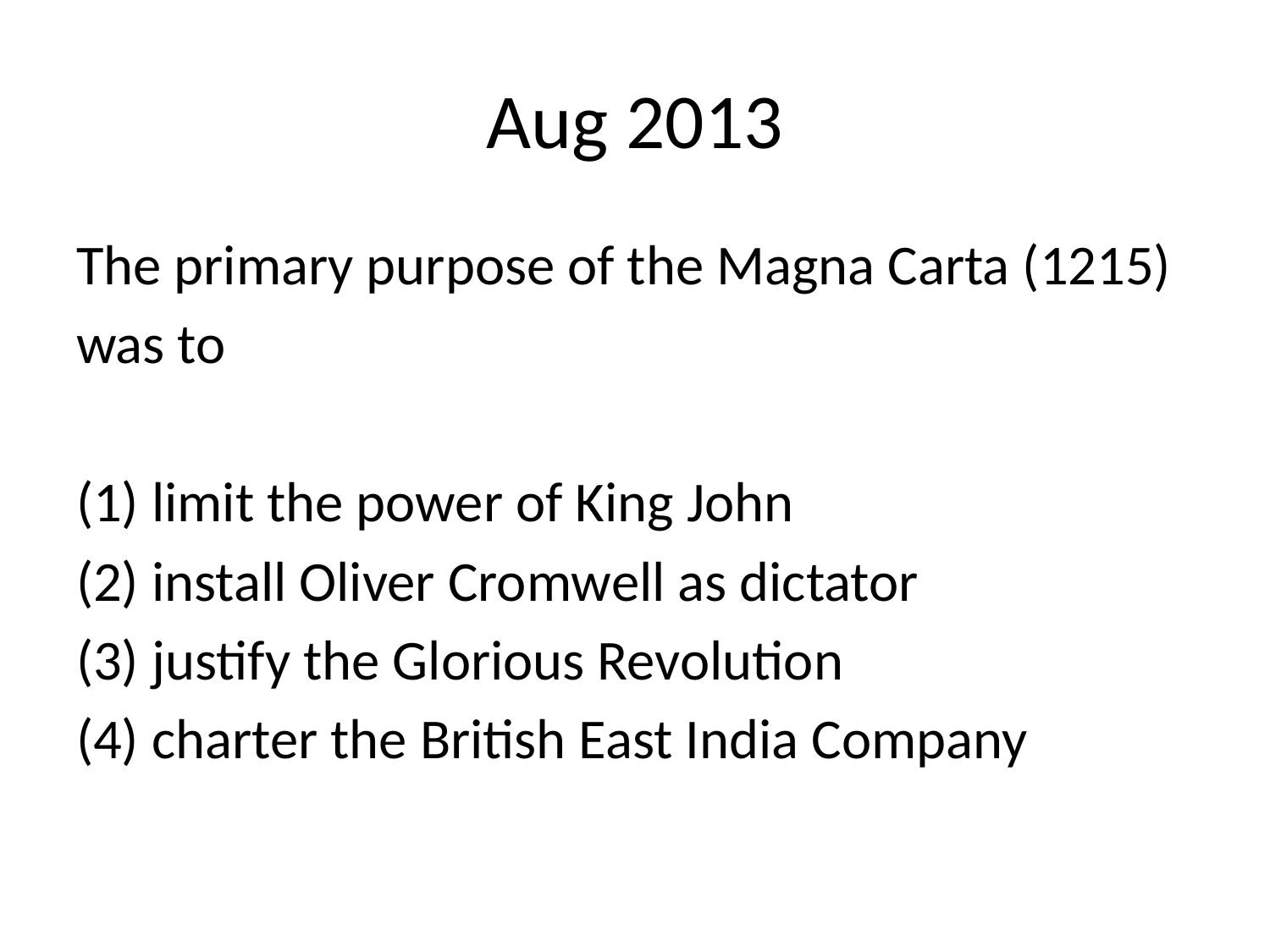

# Aug 2013
The primary purpose of the Magna Carta (1215)
was to

(1) limit the power of King John
(2) install Oliver Cromwell as dictator
(3) justify the Glorious Revolution
(4) charter the British East India Company